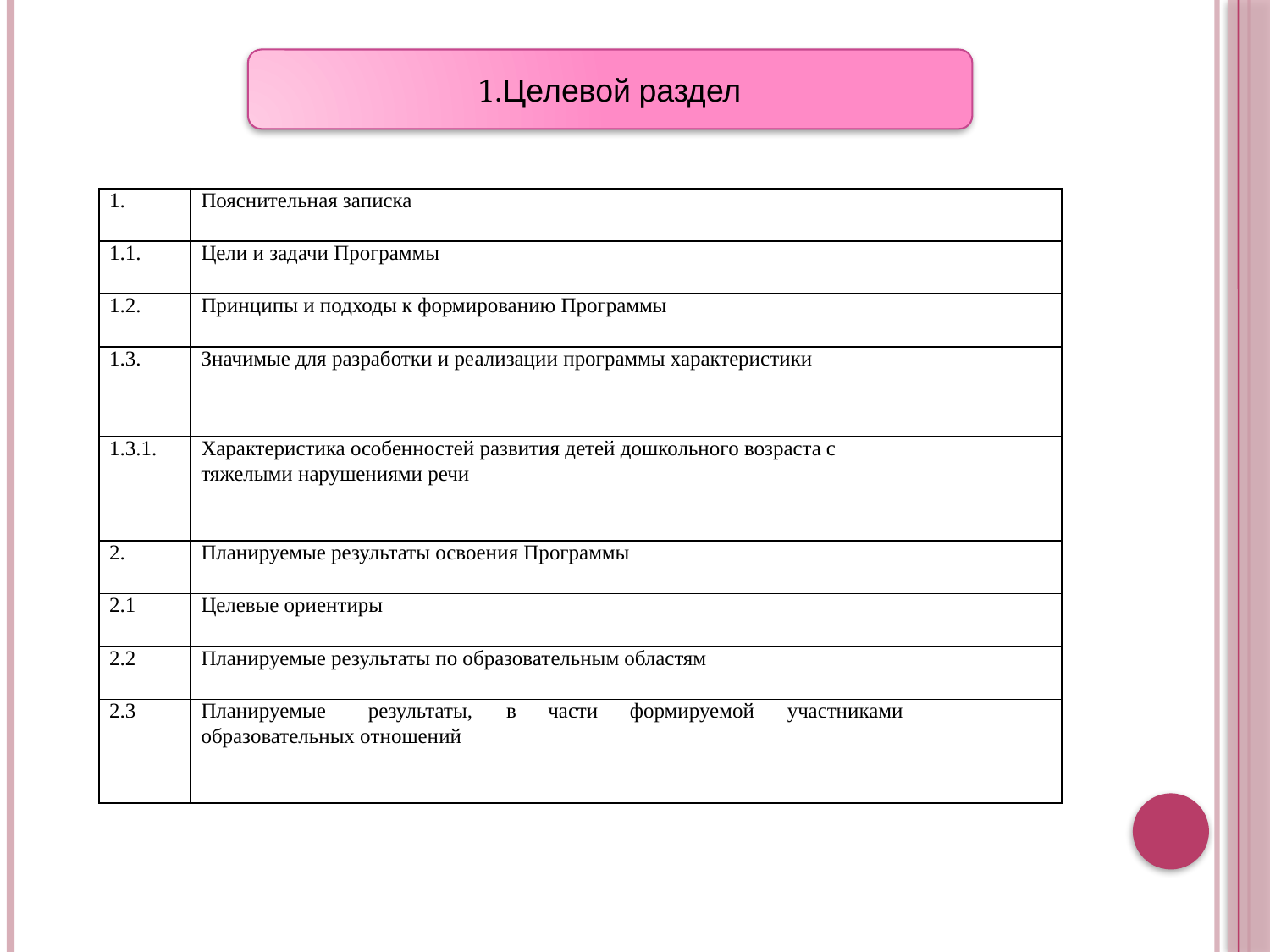

1.Целевой раздел
| 1. | Пояснительная записка |
| --- | --- |
| 1.1. | Цели и задачи Программы |
| 1.2. | Принципы и подходы к формированию Программы |
| 1.3. | Значимые для разработки и реализации программы характеристики |
| 1.3.1. | Характеристика особенностей развития детей дошкольного возраста с тяжелыми нарушениями речи |
| 2. | Планируемые результаты освоения Программы |
| 2.1 | Целевые ориентиры |
| 2.2 | Планируемые результаты по образовательным областям |
| 2.3 | Планируемые результаты, в части формируемой участниками образовательных отношений |